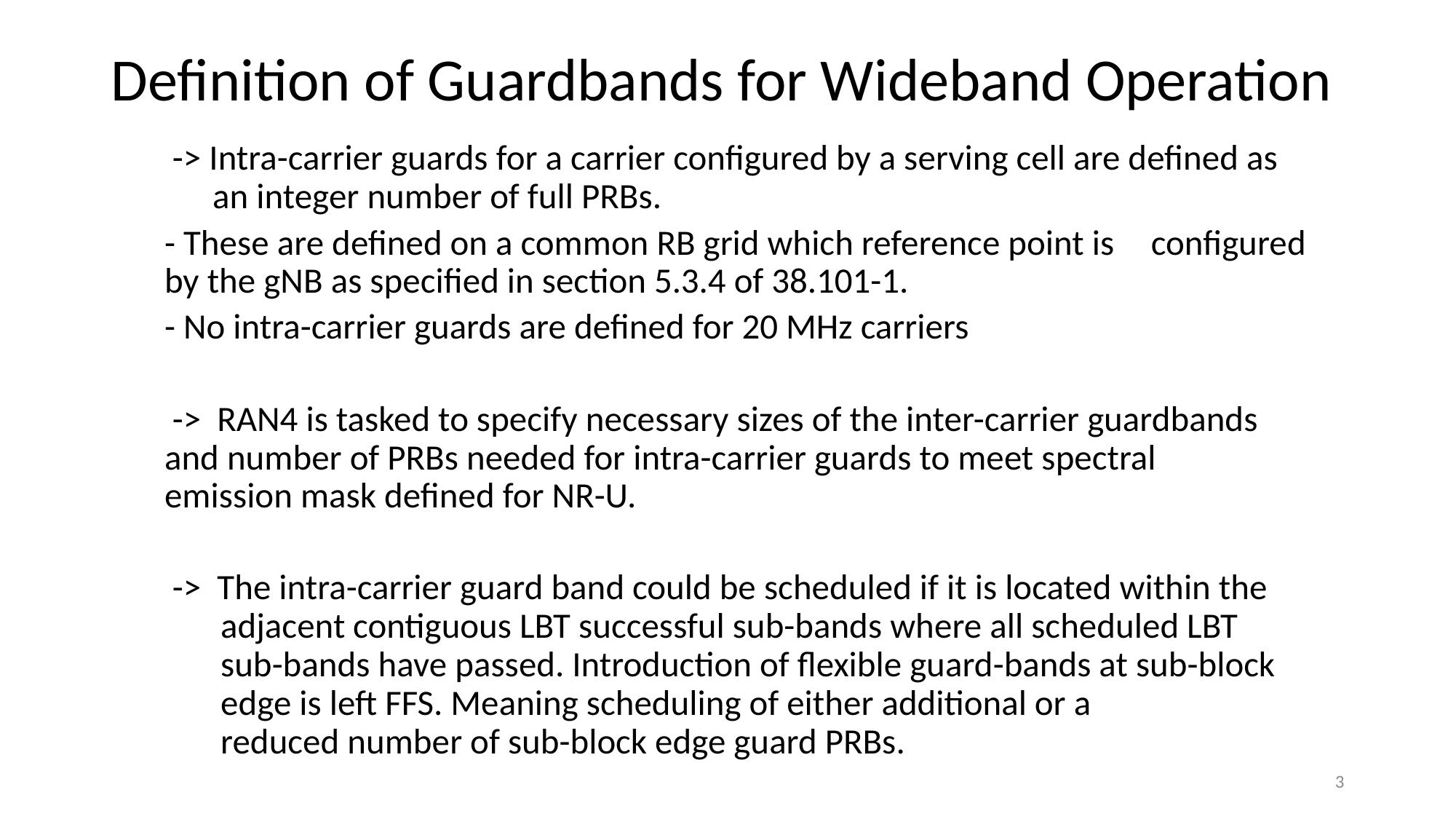

# Definition of Guardbands for Wideband Operation
 -> Intra-carrier guards for a carrier configured by a serving cell are defined as
      an integer number of full PRBs.
		- These are defined on a common RB grid which reference point is 			   configured by the gNB as specified in section 5.3.4 of 38.101-1.
		- No intra-carrier guards are defined for 20 MHz carriers

 ->  RAN4 is tasked to specify necessary sizes of the inter-carrier guardbands 	and number of PRBs needed for intra-carrier guards to meet spectral 	emission mask defined for NR-U.

 ->  The intra-carrier guard band could be scheduled if it is located within the
       adjacent contiguous LBT successful sub-bands where all scheduled LBT
       sub-bands have passed. Introduction of flexible guard-bands at sub-block
       edge is left FFS. Meaning scheduling of either additional or a
       reduced number of sub-block edge guard PRBs.
3